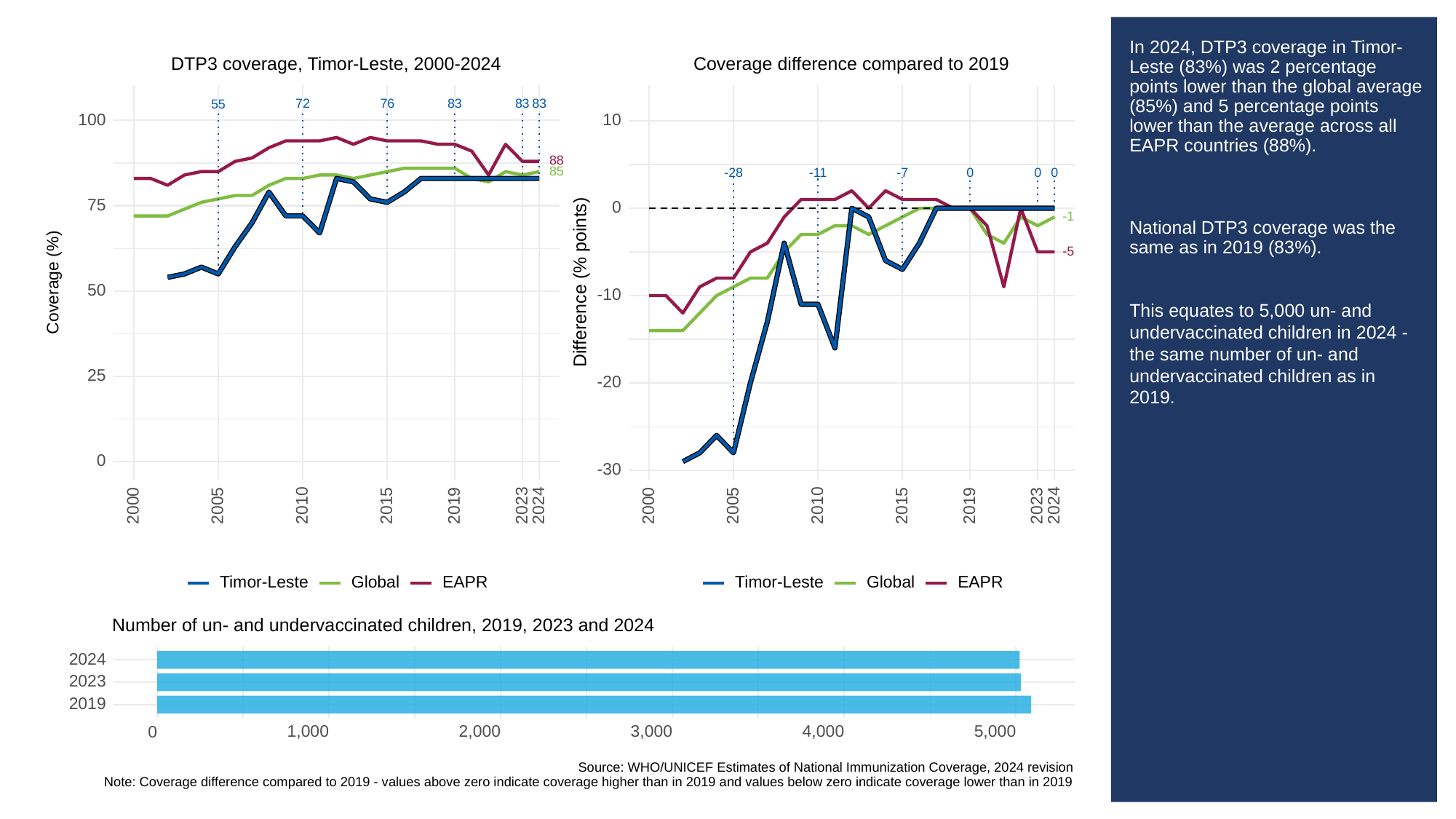

# In 2024, DTP3 coverage in Timor-Leste (83%) was 2 percentage points lower than the global average (85%) and 5 percentage points lower than the average across all EAPR countries (88%).

National DTP3 coverage was the same as in 2019 (83%).

This equates to 5,000 un- and undervaccinated children in 2024 - the same number of un- and undervaccinated children as in 2019.

Coverage difference compared to 2019
DTP3 coverage, Timor-Leste, 2000-2024

83
83
83
76
72
55

100
10

88

85

-28
0
0
0
-11
-7

75
0

-1
-5

Difference (% points)
Coverage (%)
50
-10

25

-20

0

-30

2023
2023
2000
2005
2010
2015
2019
2024
2000
2005
2010
2015
2019
2024
Global
Global
Timor-Leste
Timor-Leste
EAPR
EAPR

Number of un- and undervaccinated children, 2019, 2023 and 2024

2024

2023

2019

1,000
2,000
3,000
4,000
5,000
0
Source: WHO/UNICEF Estimates of National Immunization Coverage, 2024 revision
Note: Coverage difference compared to 2019 - values above zero indicate coverage higher than in 2019 and values below zero indicate coverage lower than in 2019